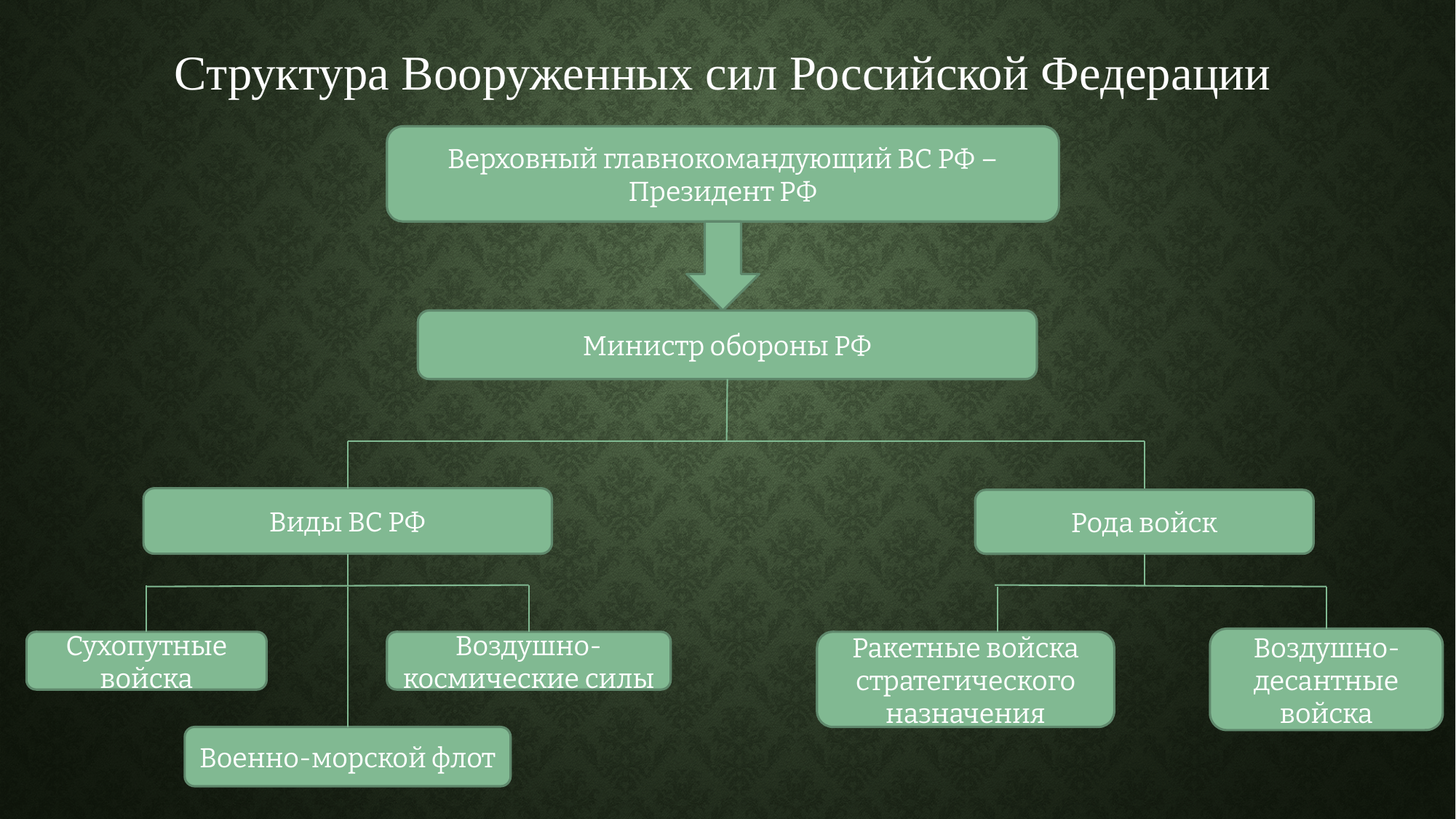

Структура Вооруженных сил Российской Федерации
Верховный главнокомандующий ВС РФ – Президент РФ

Министр обороны РФ
Виды ВС РФ
Рода войск
Воздушно-десантные войска
Воздушно-космические силы
Ракетные войска стратегического назначения
Сухопутные войска
Военно-морской флот